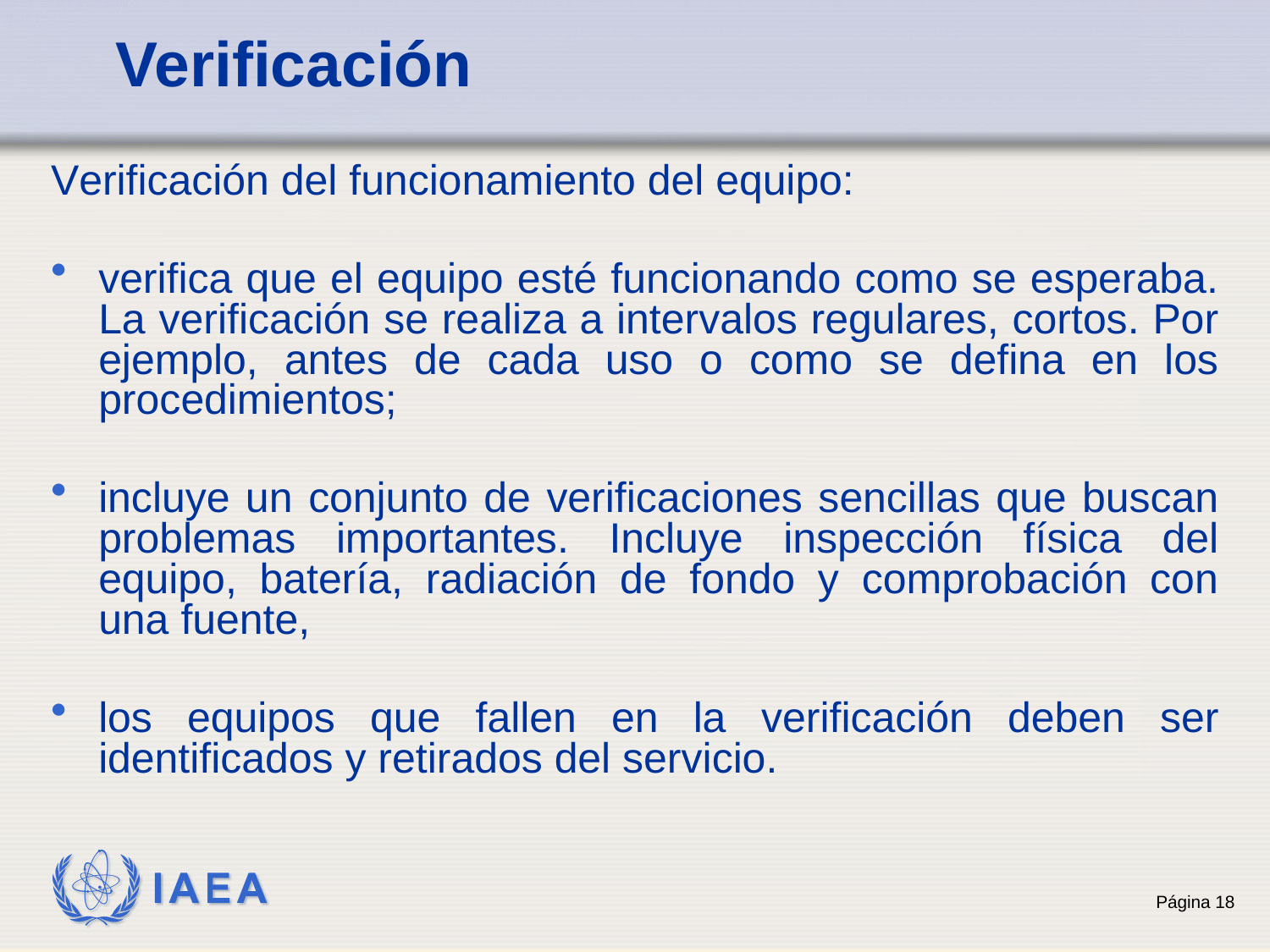

# Verificación
Verificación del funcionamiento del equipo:

verifica que el equipo esté funcionando como se esperaba. La verificación se realiza a intervalos regulares, cortos. Por ejemplo, antes de cada uso o como se defina en los procedimientos;

incluye un conjunto de verificaciones sencillas que buscan problemas importantes. Incluye inspección física del equipo, batería, radiación de fondo y comprobación con una fuente,

los equipos que fallen en la verificación deben ser identificados y retirados del servicio.

18